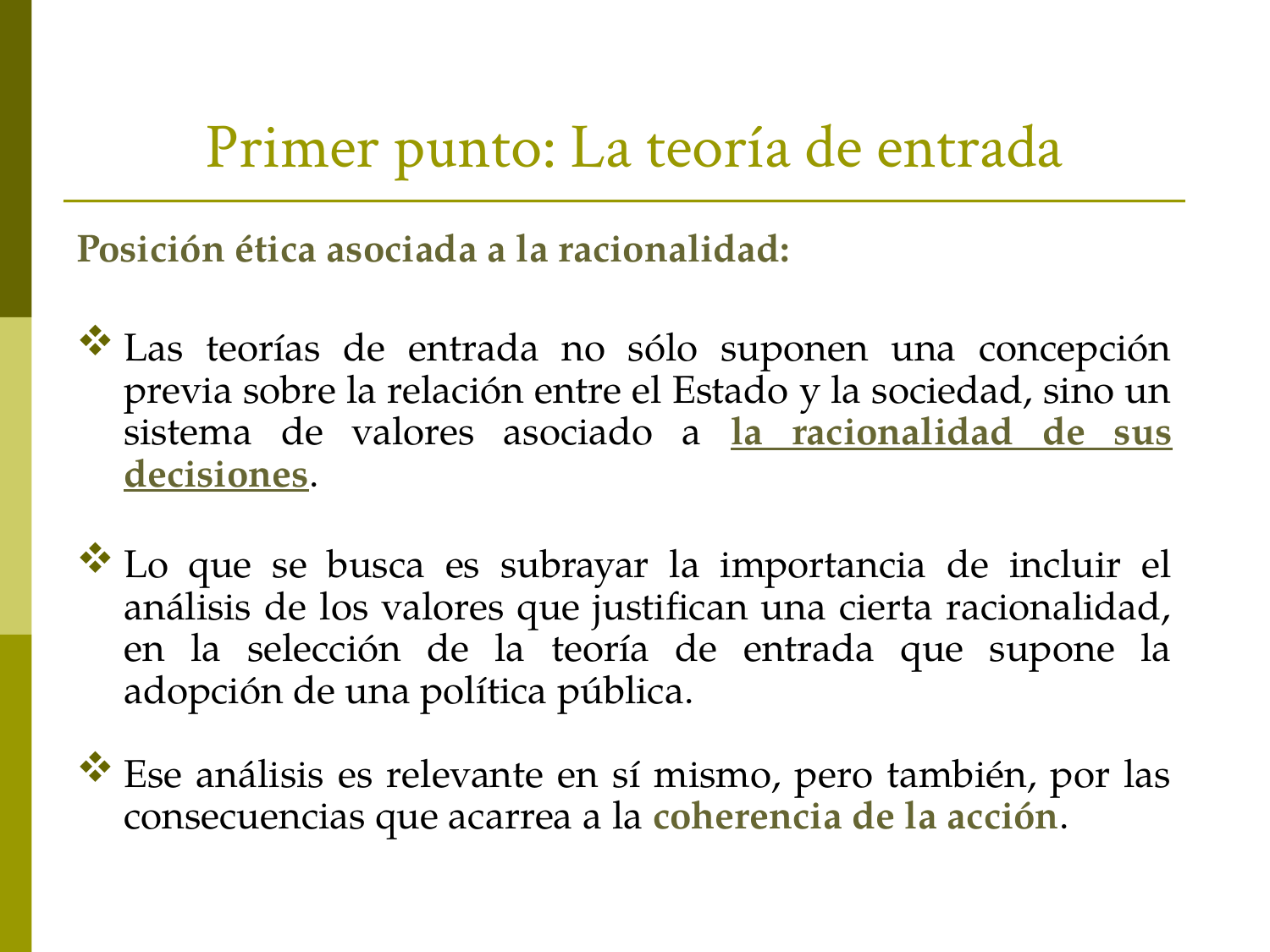

# Primer punto: La teoría de entrada
Posición ética asociada a la racionalidad:

Las teorías de entrada no sólo suponen una concepción previa sobre la relación entre el Estado y la sociedad, sino un sistema de valores asociado a la racionalidad de sus decisiones.

Lo que se busca es subrayar la importancia de incluir el análisis de los valores que justifican una cierta racionalidad, en la selección de la teoría de entrada que supone la adopción de una política pública.

Ese análisis es relevante en sí mismo, pero también, por las consecuencias que acarrea a la coherencia de la acción.